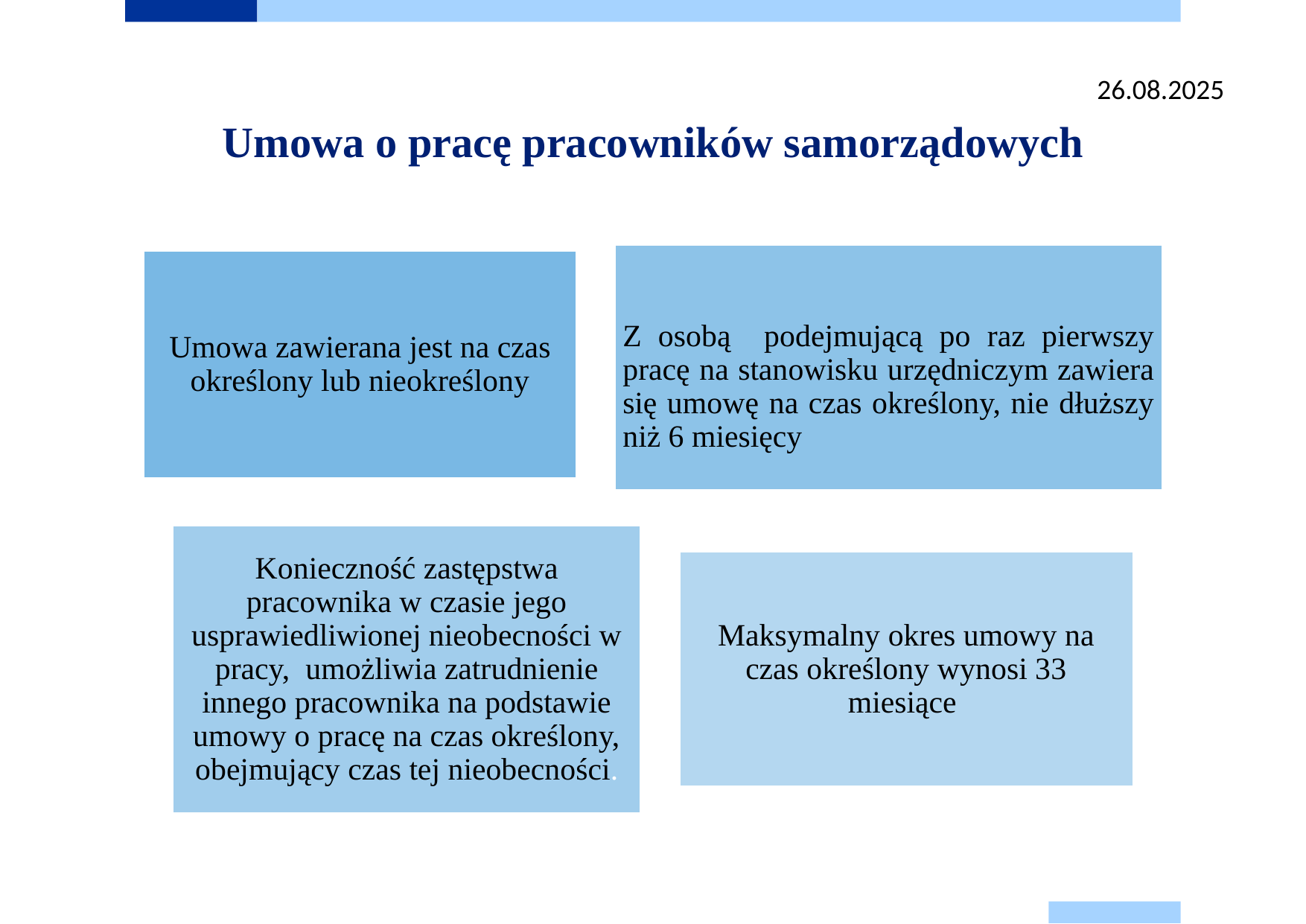

26.08.2025
# Umowa o pracę pracowników samorządowych
Umowa zawierana jest na czas określony lub nieokreślony

Z osobą  podejmującą po raz pierwszy pracę na stanowisku urzędniczym zawiera się umowę na czas określony, nie dłuższy niż 6 miesięcy
Konieczność zastępstwa pracownika w czasie jego usprawiedliwionej nieobecności w pracy,  umożliwia zatrudnienie innego pracownika na podstawie umowy o pracę na czas określony, obejmujący czas tej nieobecności.
Maksymalny okres umowy na czas określony wynosi 33 miesiące